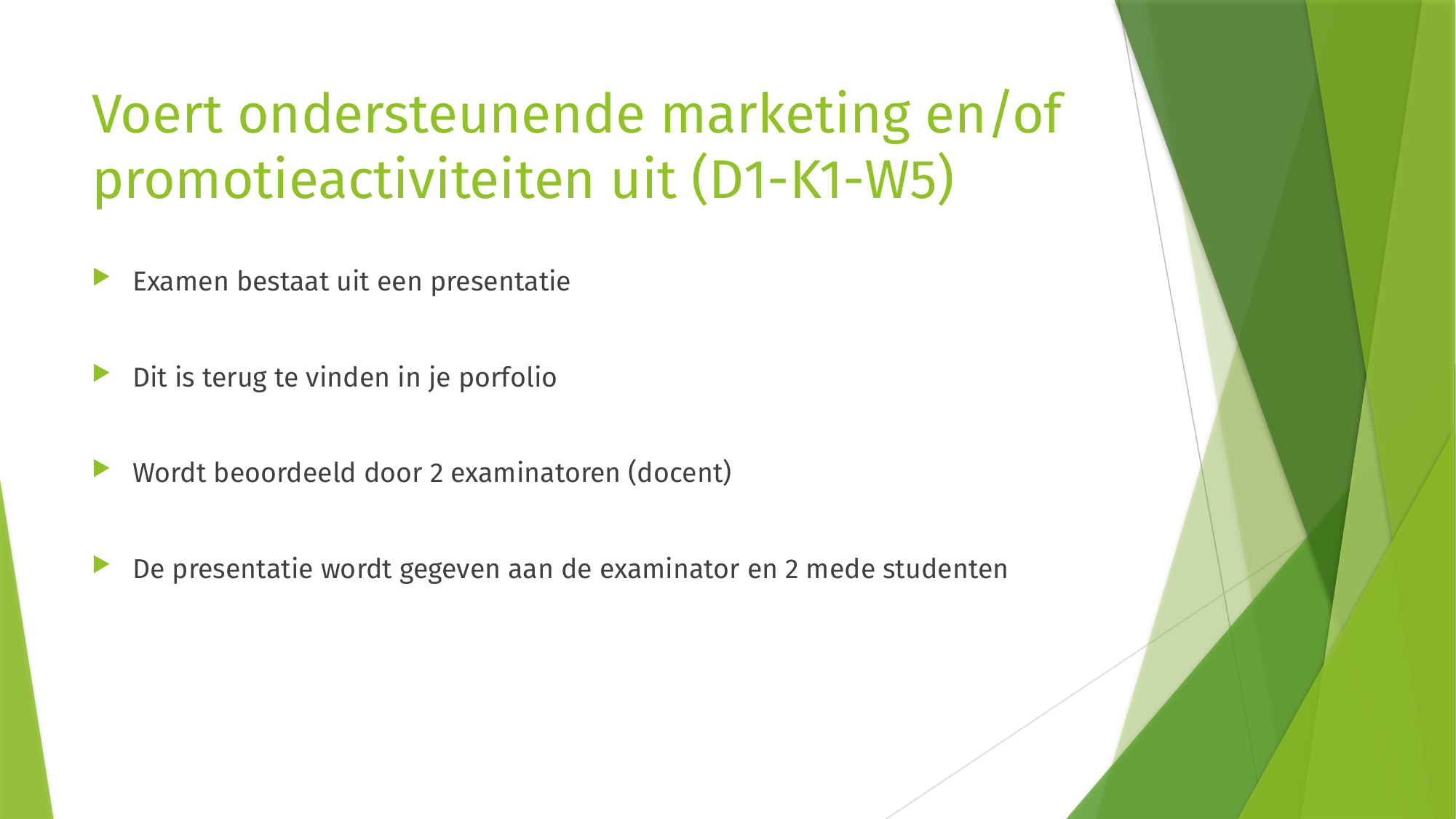

# Voert ondersteunende marketing en/of promotieactiviteiten uit (D1-K1-W5)
Examen bestaat uit een presentatie

Dit is terug te vinden in je porfolio

Wordt beoordeeld door 2 examinatoren (docent)

De presentatie wordt gegeven aan de examinator en 2 mede studenten